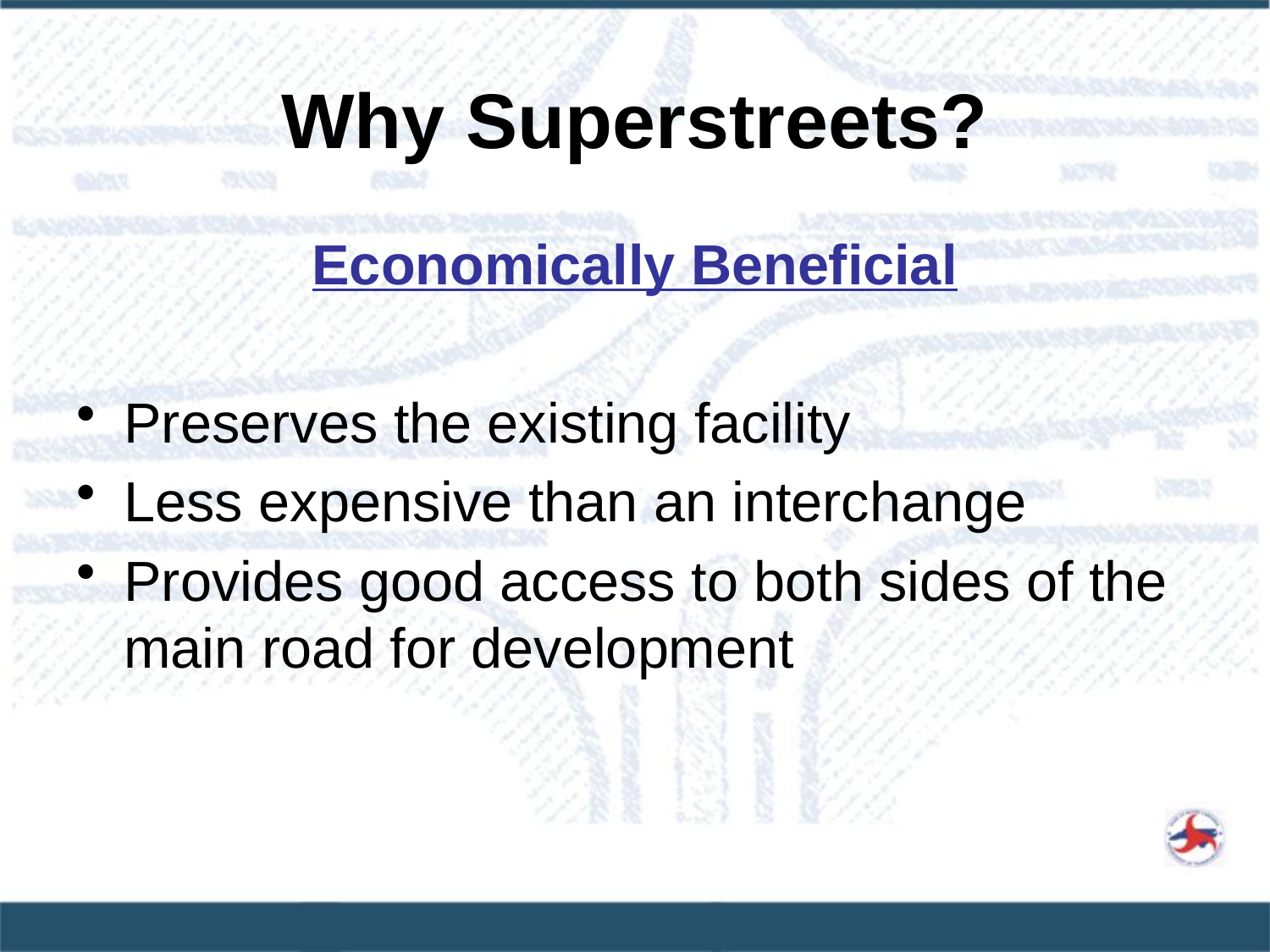

# Why Superstreets?
Economically Beneficial

Preserves the existing facility
Less expensive than an interchange
Provides good access to both sides of the main road for development